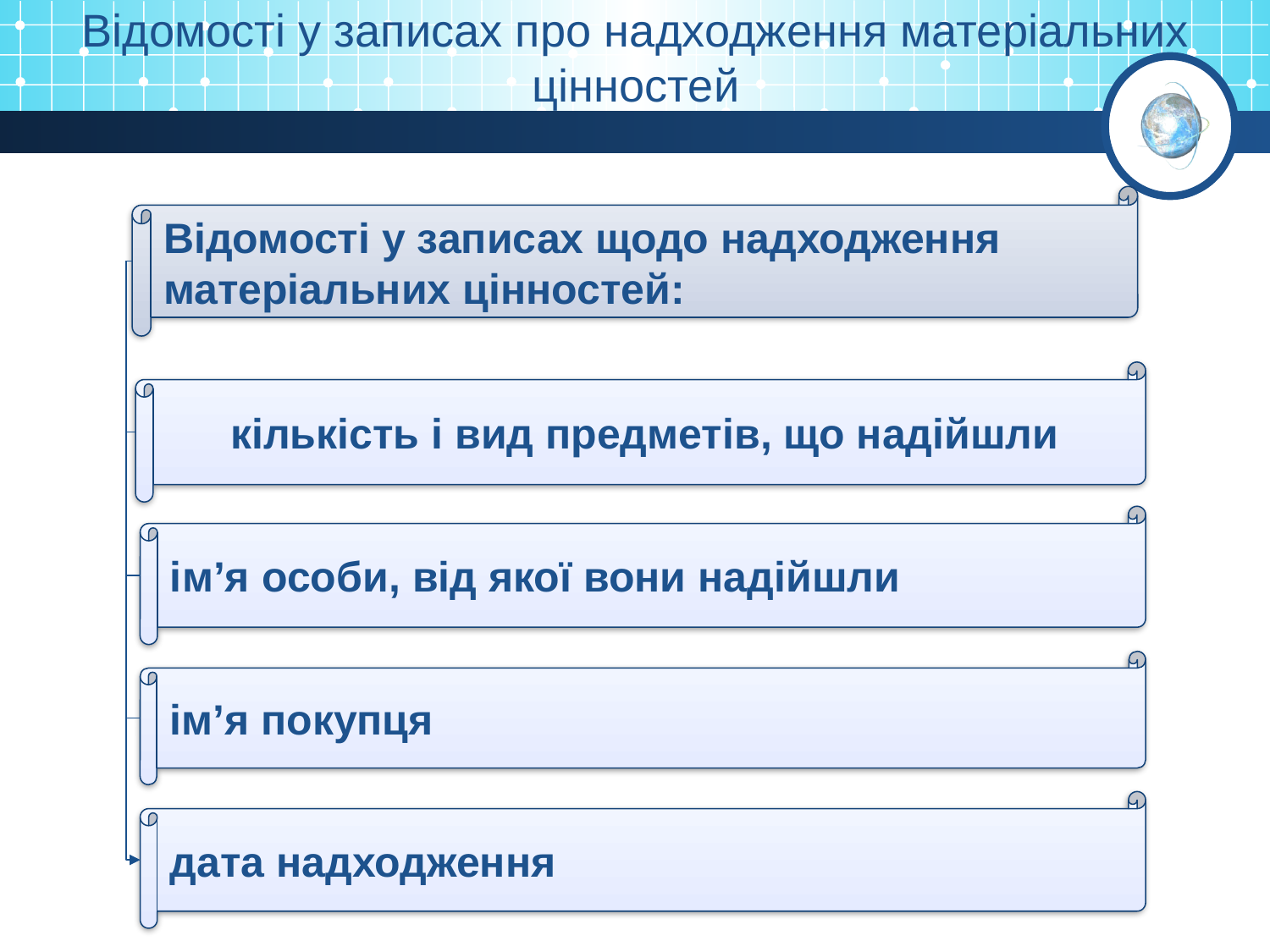

Відомості у записах про надходження матеріальних цінностей
Відомості у записах щодо надходження матеріальних цінностей:
кількість і вид предметів, що надійшли
ім’я особи, від якої вони надійшли
ім’я покупця
дата надходження